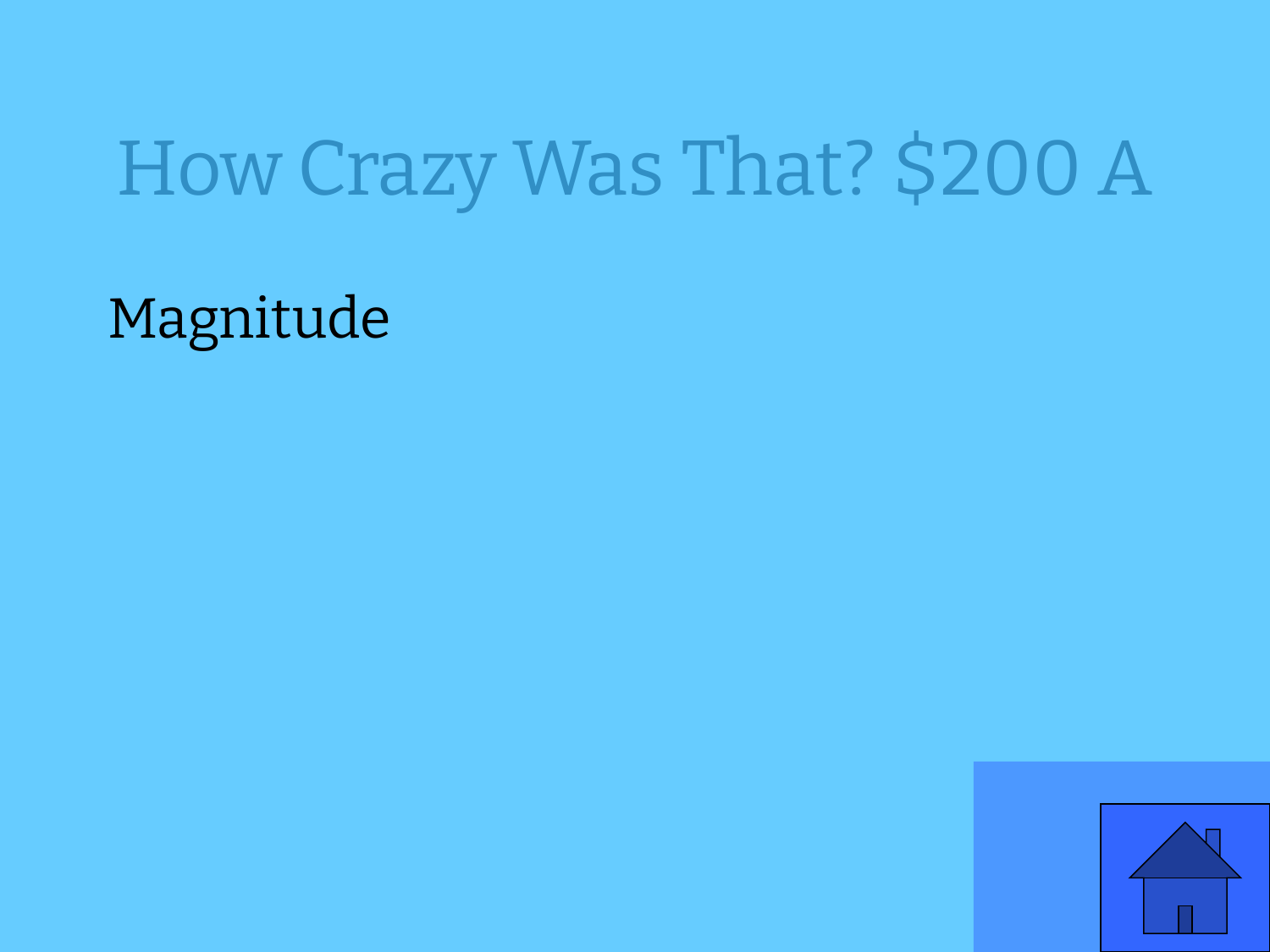

# How Crazy Was That? $200 A
Magnitude